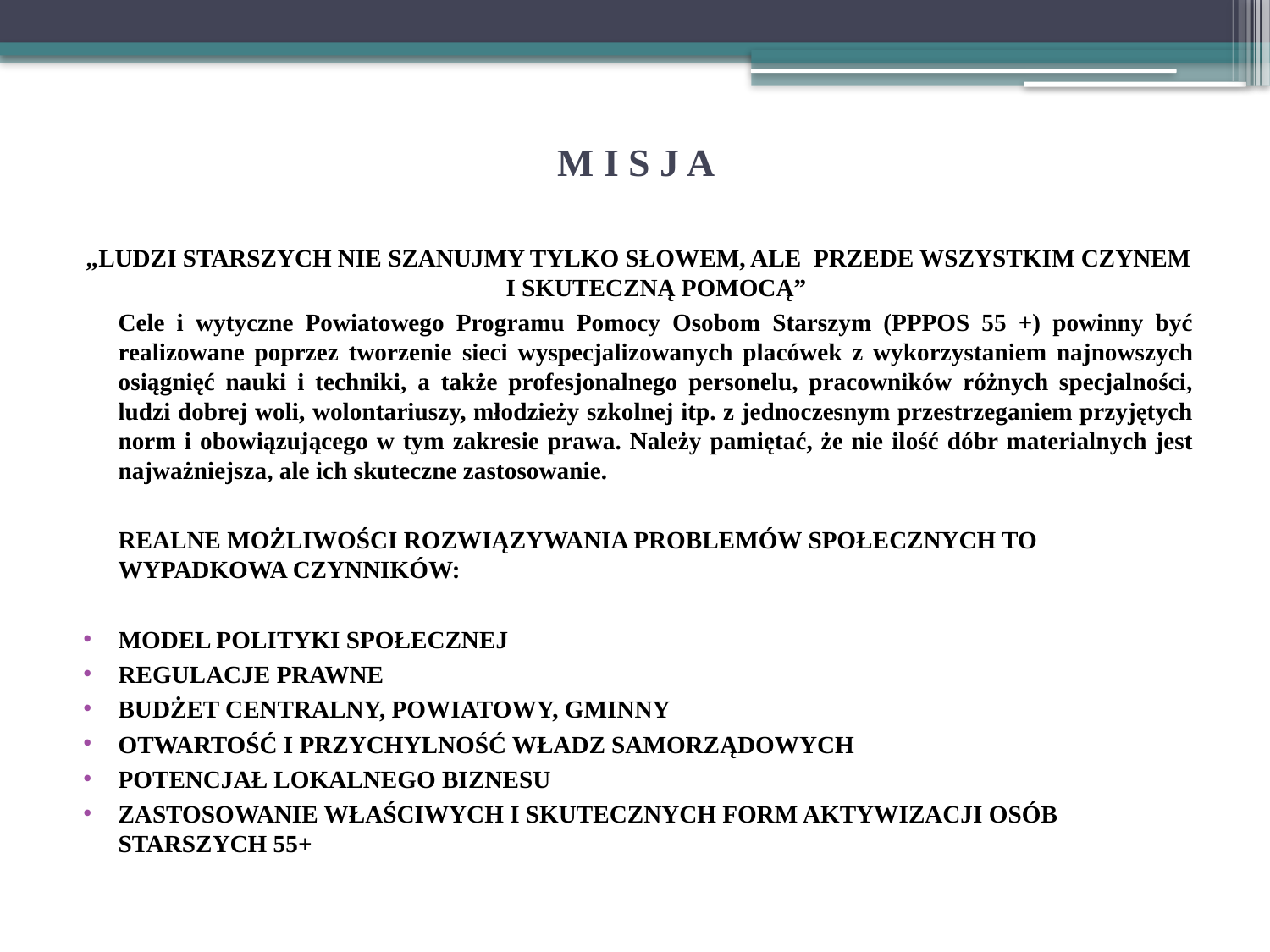

# M I S J A
„LUDZI STARSZYCH NIE SZANUJMY TYLKO SŁOWEM, ALE  PRZEDE WSZYSTKIM CZYNEM I SKUTECZNĄ POMOCĄ”
	Cele i wytyczne Powiatowego Programu Pomocy Osobom Starszym (PPPOS 55 +) powinny być realizowane poprzez tworzenie sieci wyspecjalizowanych placówek z wykorzystaniem najnowszych osiągnięć nauki i techniki, a także profesjonalnego personelu, pracowników różnych specjalności, ludzi dobrej woli, wolontariuszy, młodzieży szkolnej itp. z jednoczesnym przestrzeganiem przyjętych norm i obowiązującego w tym zakresie prawa. Należy pamiętać, że nie ilość dóbr materialnych jest najważniejsza, ale ich skuteczne zastosowanie.

	REALNE MOŻLIWOŚCI ROZWIĄZYWANIA PROBLEMÓW SPOŁECZNYCH TO WYPADKOWA CZYNNIKÓW:

MODEL POLITYKI SPOŁECZNEJ
REGULACJE PRAWNE
BUDŻET CENTRALNY, POWIATOWY, GMINNY
OTWARTOŚĆ I PRZYCHYLNOŚĆ WŁADZ SAMORZĄDOWYCH
POTENCJAŁ LOKALNEGO BIZNESU
ZASTOSOWANIE WŁAŚCIWYCH I SKUTECZNYCH FORM AKTYWIZACJI OSÓB STARSZYCH 55+